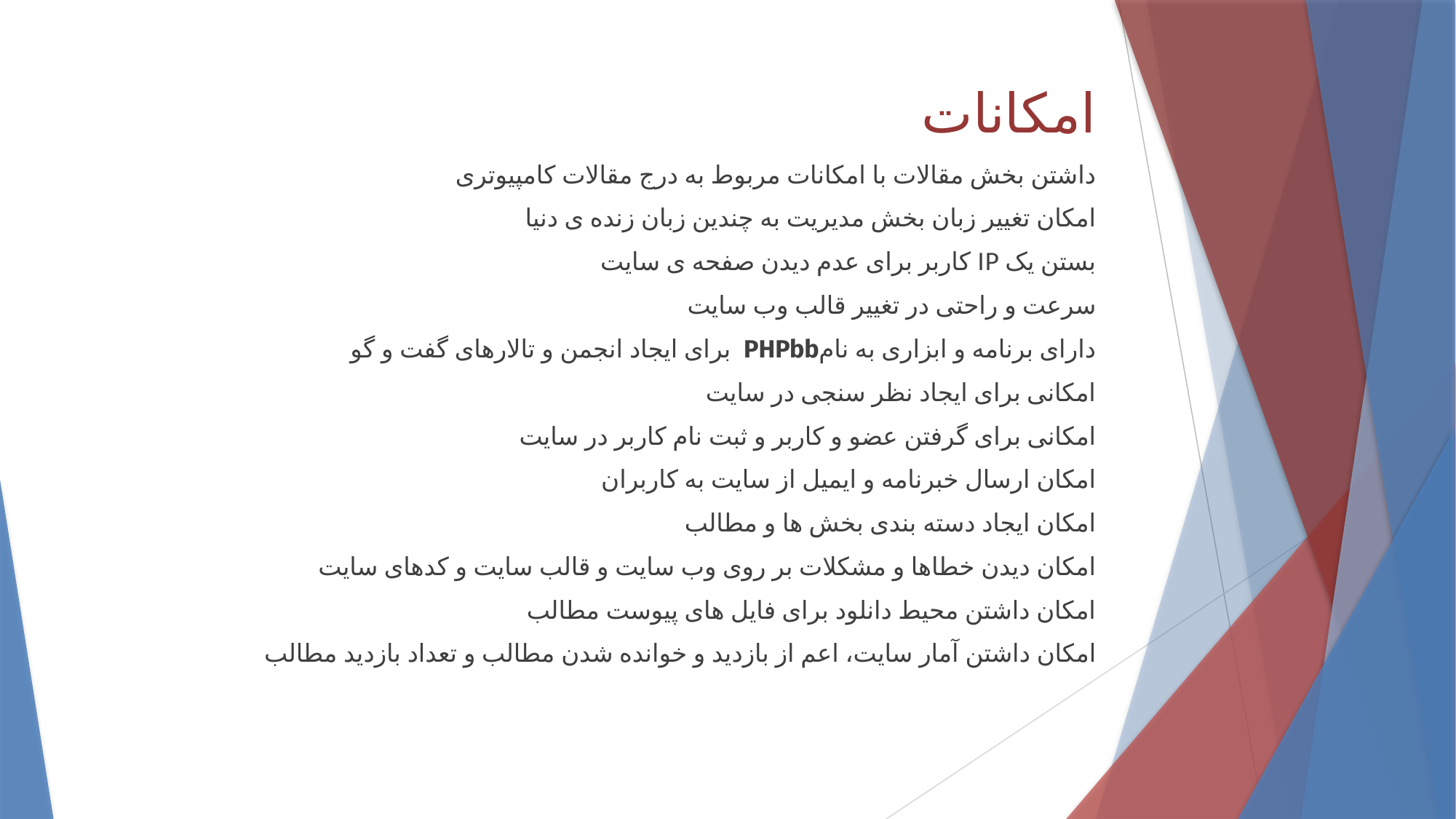

# امکانات
داشتن بخش مقالات با امکانات مربوط به درج مقالات کامپیوتری
امکان تغییر زبان بخش مدیریت به چندین زبان زنده ی دنیا
بستن یک IP کاربر برای عدم دیدن صفحه ی سایت
سرعت و راحتی در تغییر قالب وب سایت
دارای برنامه و ابزاری به نامPHPbb  برای ایجاد انجمن و تالارهای گفت و گو
امکانی برای ایجاد نظر سنجی در سایت
امکانی برای گرفتن عضو و کاربر و ثبت نام کاربر در سایت
امکان ارسال خبرنامه و ایمیل از سایت به کاربران
امکان ایجاد دسته بندی بخش ها و مطالب
امکان دیدن خطاها و مشکلات بر روی وب سایت و قالب سایت و کدهای سایت
امکان داشتن محیط دانلود برای فایل های پیوست مطالب
امکان داشتن آمار سایت، اعم از بازدید و خوانده شدن مطالب و تعداد بازدید مطالب